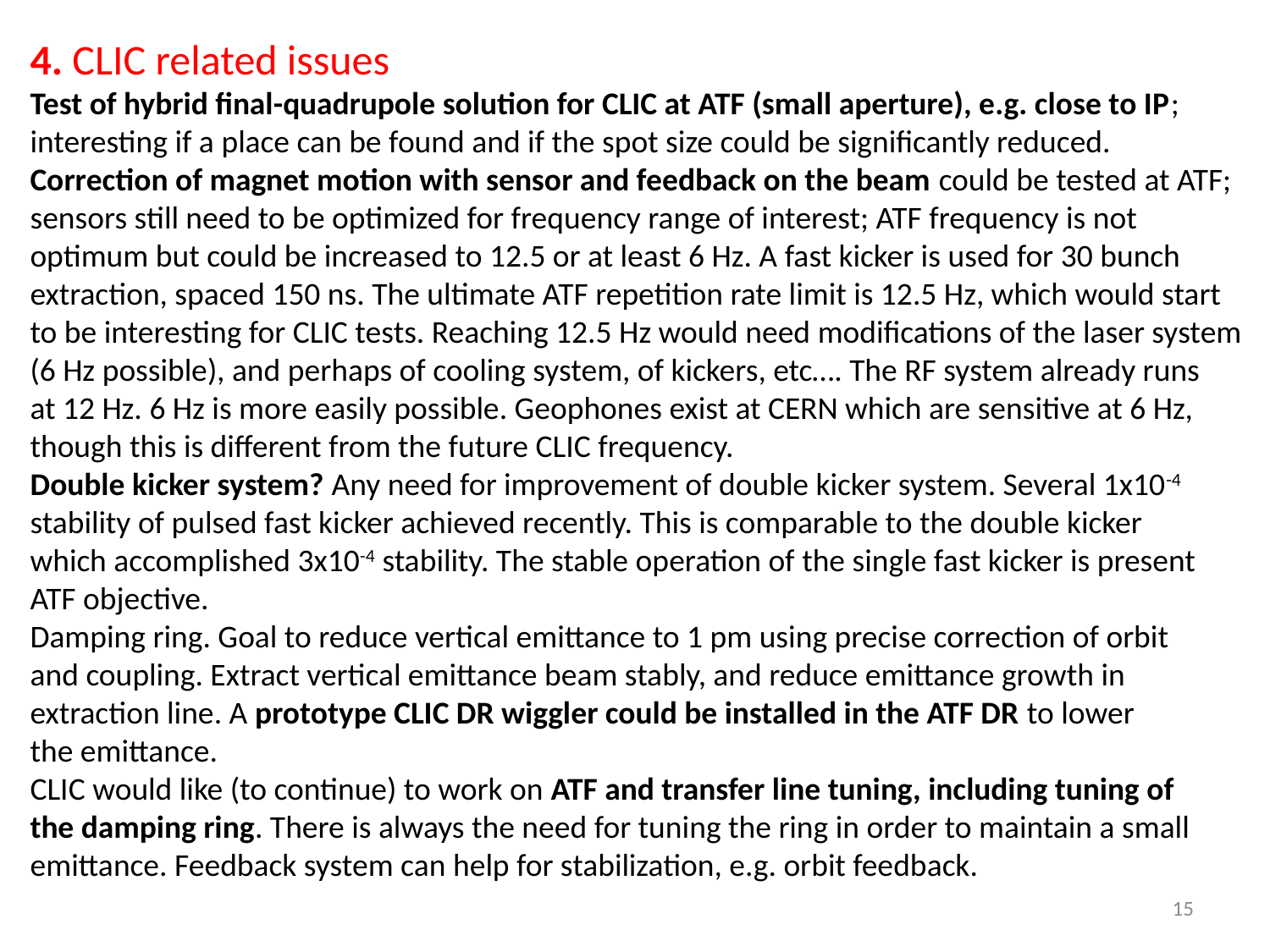

4. CLIC related issues
Test of hybrid final-quadrupole solution for CLIC at ATF (small aperture), e.g. close to IP;
interesting if a place can be found and if the spot size could be significantly reduced.
Correction of magnet motion with sensor and feedback on the beam could be tested at ATF;
sensors still need to be optimized for frequency range of interest; ATF frequency is not
optimum but could be increased to 12.5 or at least 6 Hz. A fast kicker is used for 30 bunch
extraction, spaced 150 ns. The ultimate ATF repetition rate limit is 12.5 Hz, which would start
to be interesting for CLIC tests. Reaching 12.5 Hz would need modifications of the laser system
(6 Hz possible), and perhaps of cooling system, of kickers, etc…. The RF system already runs
at 12 Hz. 6 Hz is more easily possible. Geophones exist at CERN which are sensitive at 6 Hz,
though this is different from the future CLIC frequency.
Double kicker system? Any need for improvement of double kicker system. Several 1x10-4
stability of pulsed fast kicker achieved recently. This is comparable to the double kicker
which accomplished 3x10-4 stability. The stable operation of the single fast kicker is present
ATF objective.
Damping ring. Goal to reduce vertical emittance to 1 pm using precise correction of orbit
and coupling. Extract vertical emittance beam stably, and reduce emittance growth in
extraction line. A prototype CLIC DR wiggler could be installed in the ATF DR to lower
the emittance.
CLIC would like (to continue) to work on ATF and transfer line tuning, including tuning of
the damping ring. There is always the need for tuning the ring in order to maintain a small
emittance. Feedback system can help for stabilization, e.g. orbit feedback.
15